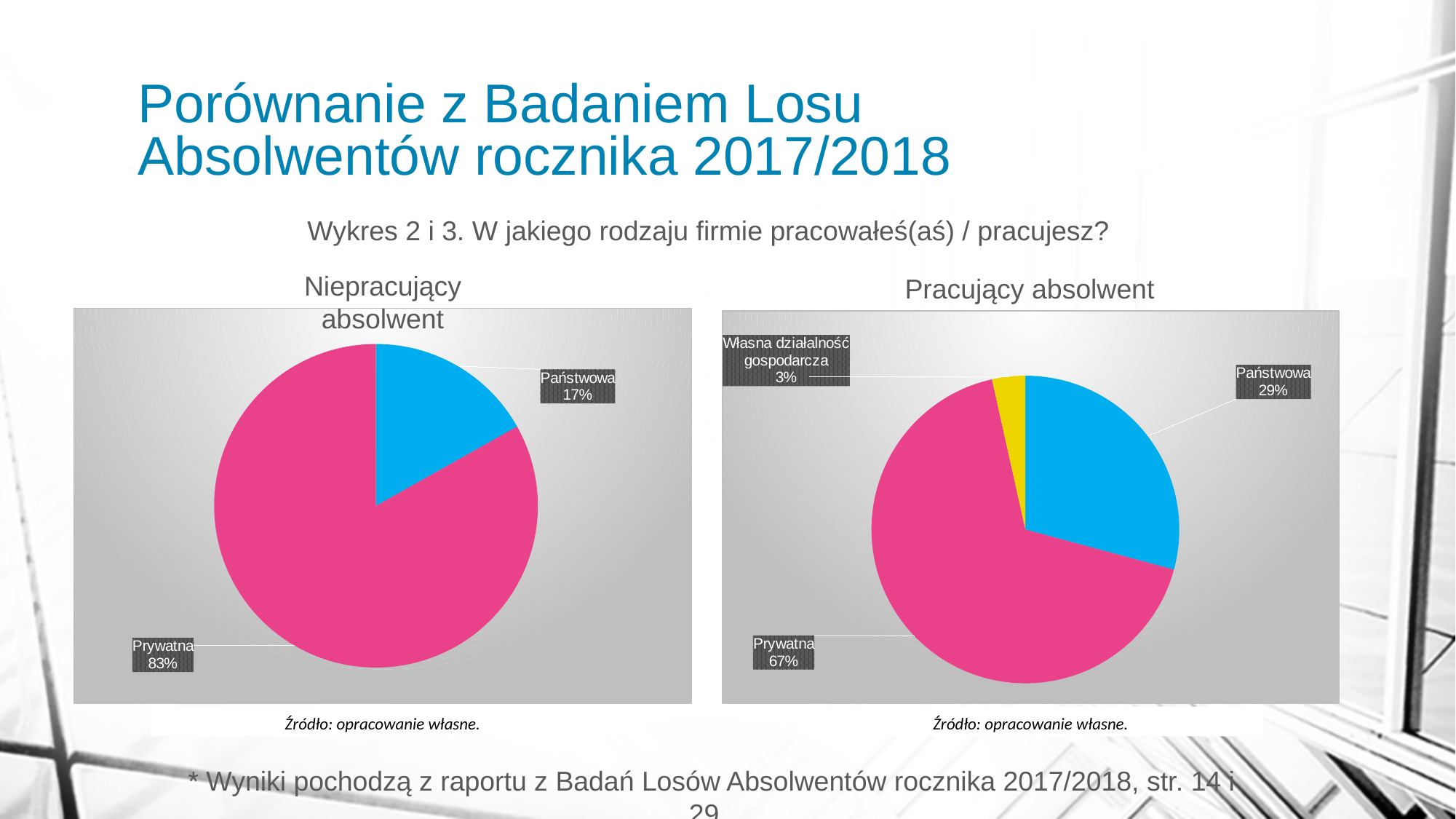

# Porównanie z Badaniem Losu Absolwentów rocznika 2017/2018
Wykres 2 i 3. W jakiego rodzaju firmie pracowałeś(aś) / pracujesz?
Niepracujący absolwent
Pracujący absolwent

### Chart

| Category |  |
|---|---|
| Państwowa | 15.0 |
| Prywatna | 74.0 |
| Własna działalność gospodarcza | 0.0 |

### Chart

| Category |  |
|---|---|
| Państwowa | 151.0 |
| Prywatna | 348.0 |
| Własna działalność gospodarcza | 18.0 |
Źródło: opracowanie własne.
Źródło: opracowanie własne.
* Wyniki pochodzą z raportu z Badań Losów Absolwentów rocznika 2017/2018, str. 14 i 29..